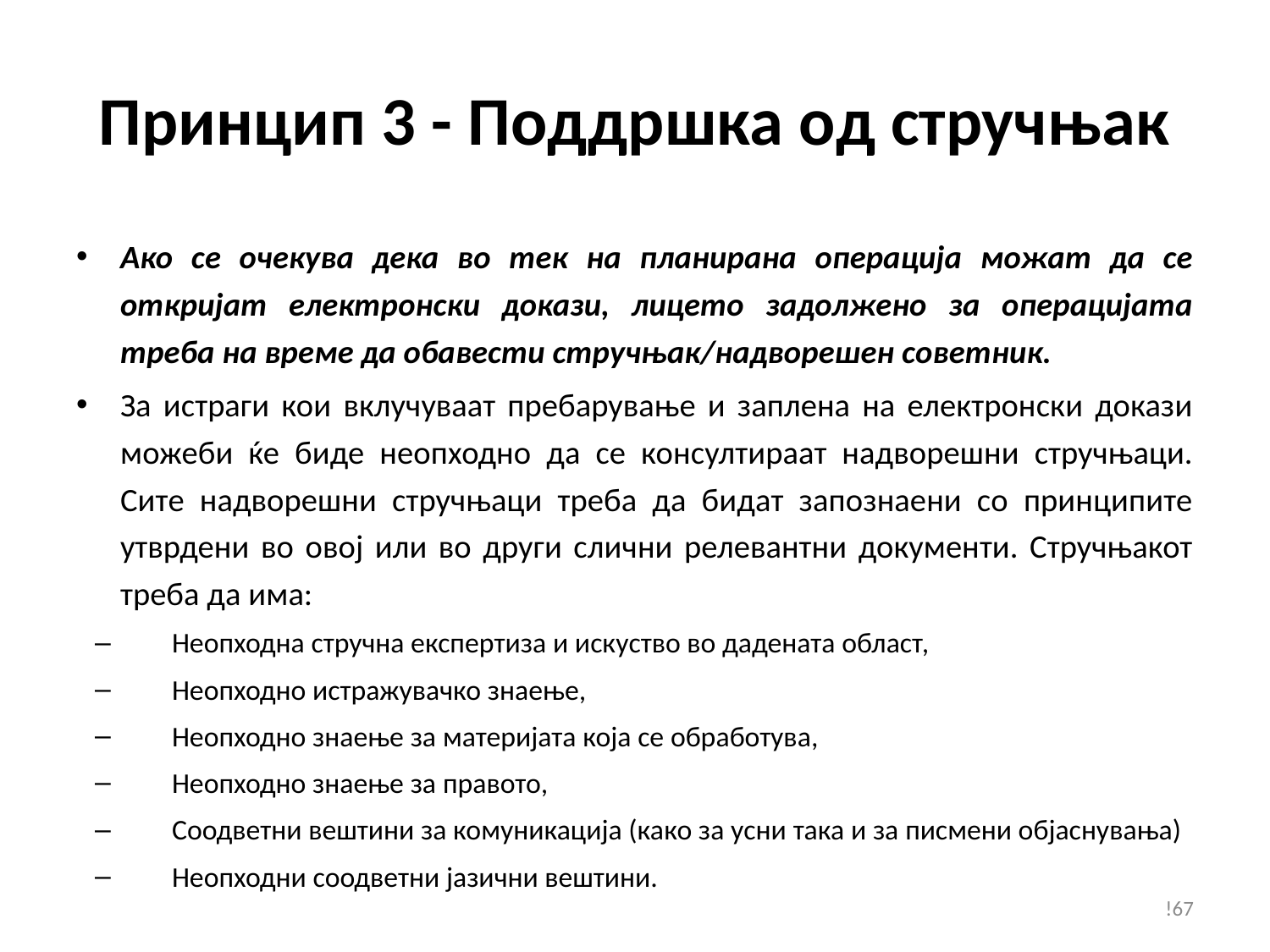

# Принцип 3 - Поддршка од стручњак
Ако се очекува дека во тек на планирана операција можат да се откријат електронски докази, лицето задолжено за операцијата треба на време да обавести стручњак/надворешен советник.
За истраги кои вклучуваат пребарување и заплена на електронски докази можеби ќе биде неопходно да се консултираат надворешни стручњаци. Сите надворешни стручњаци треба да бидат запознаени со принципите утврдени во овој или во други слични релевантни документи. Стручњакот треба да има:
Неопходна стручна експертиза и искуство во дадената област,
Неопходно истражувачко знаење,
Неопходно знаење за материјата која се обработува,
Неопходно знаење за правото,
Соодветни вештини за комуникација (како за усни така и за писмени објаснувања)
Неопходни соодветни јазични вештини.

!67